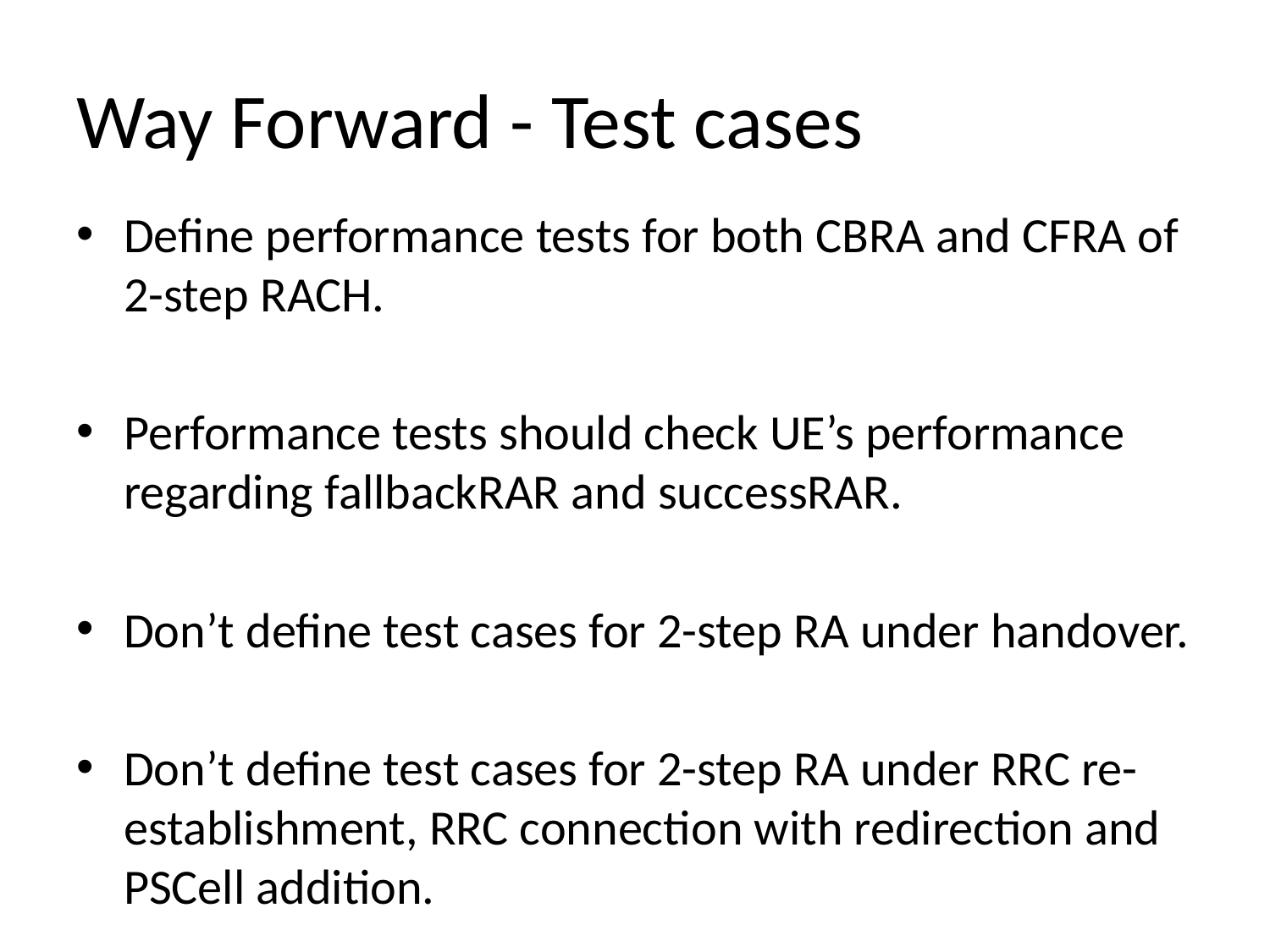

# Way Forward - Test cases
Define performance tests for both CBRA and CFRA of 2-step RACH.

Performance tests should check UE’s performance regarding fallbackRAR and successRAR.

Don’t define test cases for 2-step RA under handover.

Don’t define test cases for 2-step RA under RRC re-establishment, RRC connection with redirection and PSCell addition.